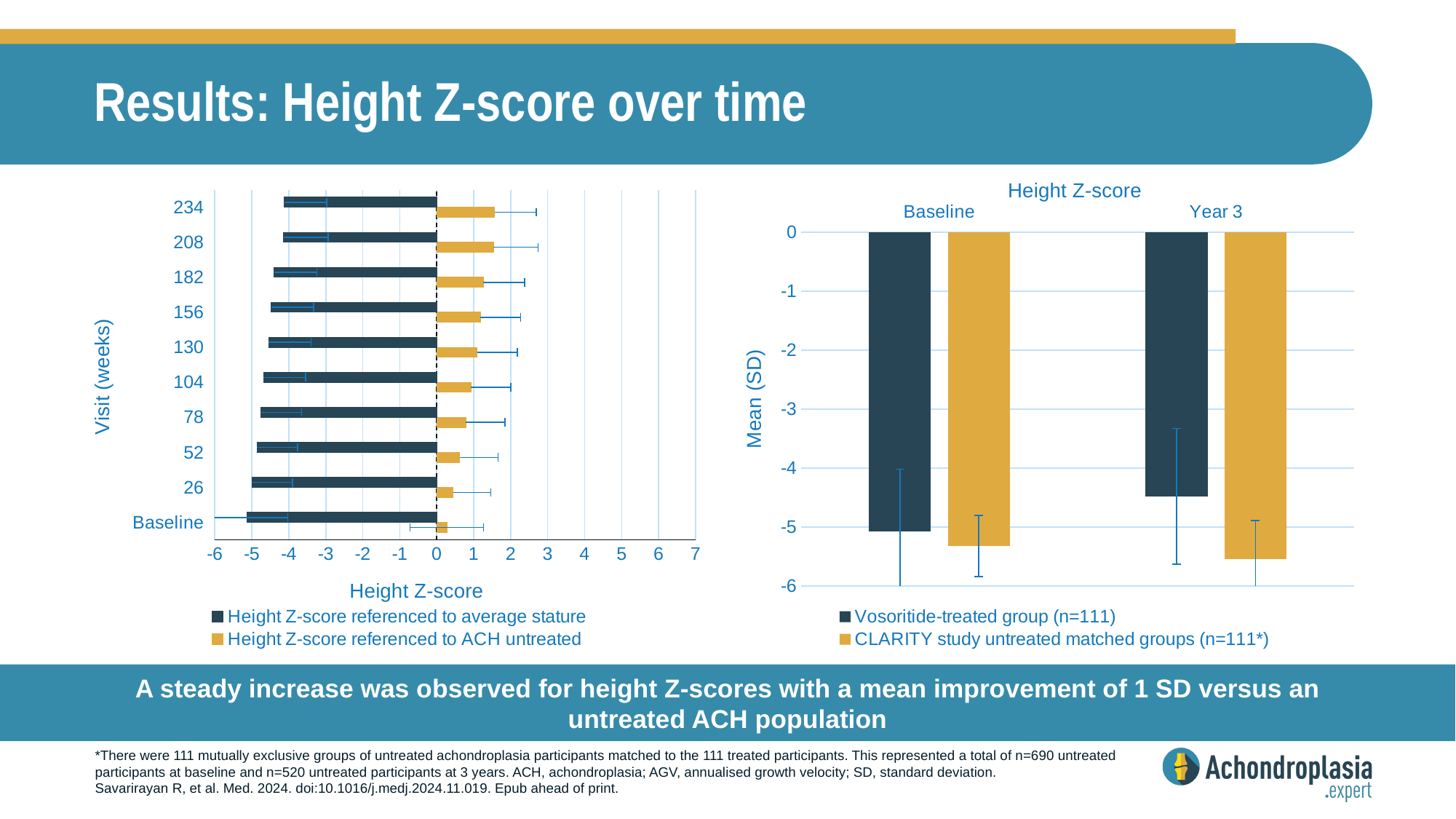

# Results: Height Z-score over time

### Chart

| Category | Height Z-score referenced to ACH untreated | Height Z-score referenced to average stature |
|---|---|---|
| Baseline | 0.28 | -5.12 |
| 26 | 0.44 | -5.0 |
| 52 | 0.62 | -4.86 |
| 78 | 0.79 | -4.76 |
| 104 | 0.93 | -4.68 |
| 130 | 1.09 | -4.54 |
| 156 | 1.18 | -4.48 |
| 182 | 1.26 | -4.4 |
| 208 | 1.54 | -4.14 |
| 234 | 1.57 | -4.12 |

### Chart

| Category | Vosoritide-treated group (n=111) | CLARITY study untreated matched groups (n=111*) |
|---|---|---|
| Baseline | -5.07 | -5.32 |
| Year 3 | -4.48 | -5.54 |
A steady increase was observed for height Z-scores with a mean improvement of 1 SD versus an untreated ACH population
*There were 111 mutually exclusive groups of untreated achondroplasia participants matched to the 111 treated participants. This represented a total of n=690 untreated participants at baseline and n=520 untreated participants at 3 years. ACH, achondroplasia; AGV, annualised growth velocity; SD, standard deviation.
Savarirayan R, et al. Med. 2024. doi:10.1016/j.medj.2024.11.019. Epub ahead of print.